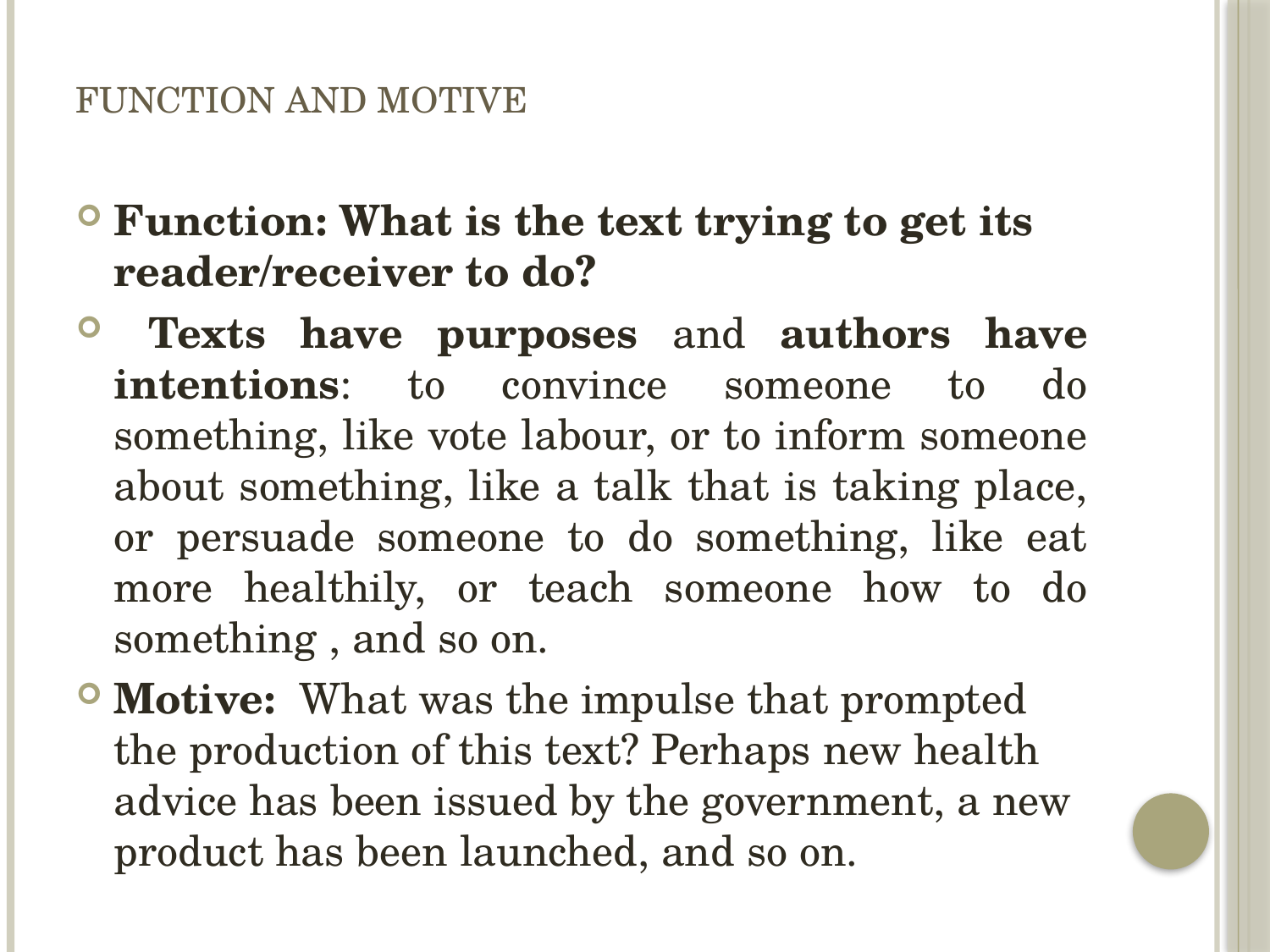

# FUNCTION AND MOTIVE

Function: What is the text trying to get its reader/receiver to do?
 Texts have purposes and authors have intentions: to convince someone to do something, like vote labour, or to inform someone about something, like a talk that is taking place, or persuade someone to do something, like eat more healthily, or teach someone how to do something , and so on.
Motive:  What was the impulse that prompted the production of this text? Perhaps new health advice has been issued by the government, a new product has been launched, and so on.